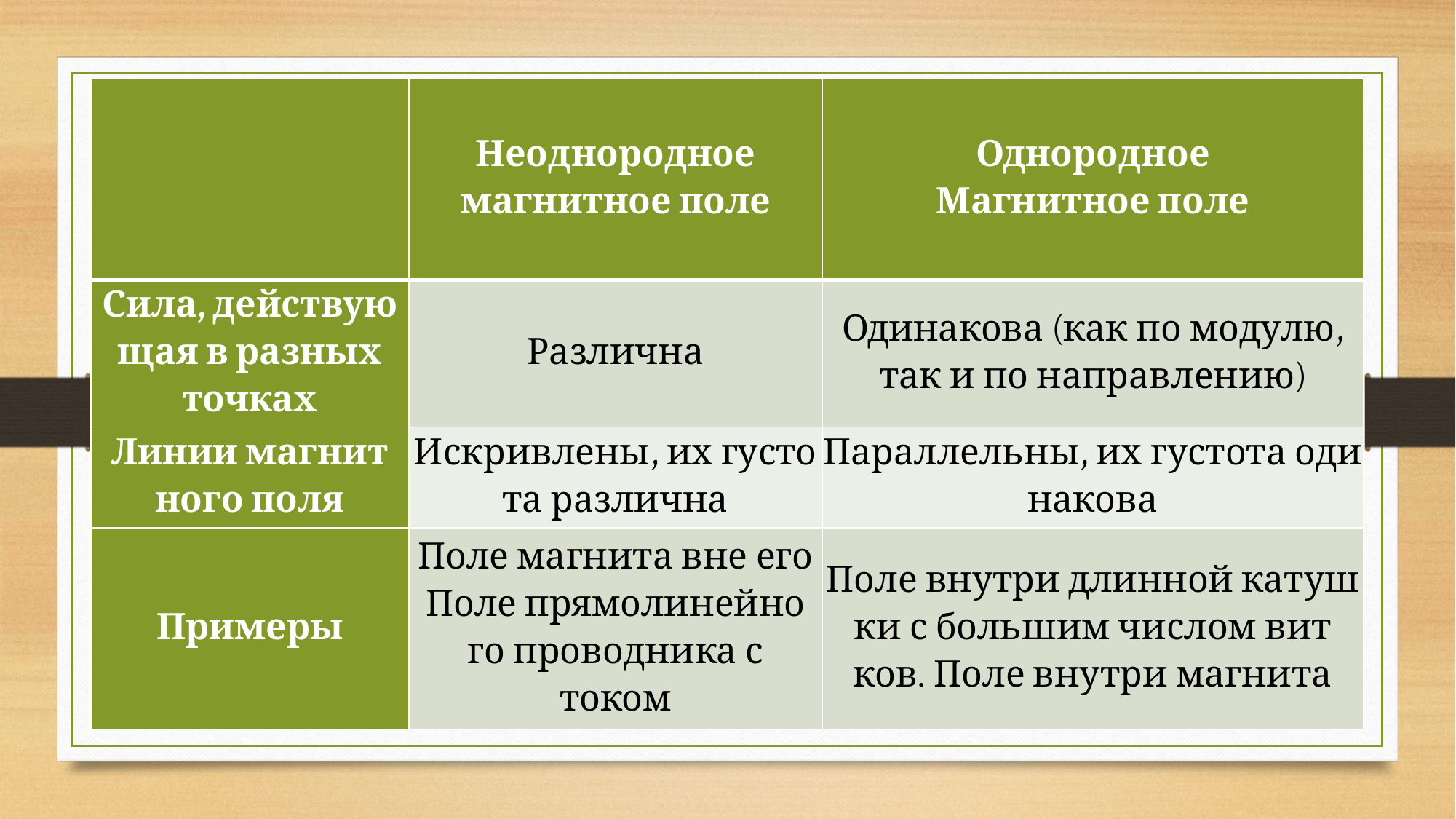

|  | Неод­но­род­ное маг­нит­ное поле | Од­но­род­ное Маг­нит­ное поле |
| --- | --- | --- |
| Сила, дей­ству­ю­щая в раз­ных точ­ках | Раз­лич­на | Оди­на­ко­ва (как по мо­ду­лю, так и по на­прав­ле­нию) |
| Линии маг­нит­но­го поля | Ис­крив­ле­ны, их гу­сто­та раз­лич­на | Па­рал­лель­ны, их гу­сто­та оди­на­ко­ва |
| При­ме­ры | Поле маг­ни­та вне его Поле пря­мо­ли­ней­но­го про­вод­ни­ка с током | Поле внут­ри длин­ной ка­туш­ки с боль­шим чис­лом вит­ков. Поле внут­ри маг­ни­та |
#